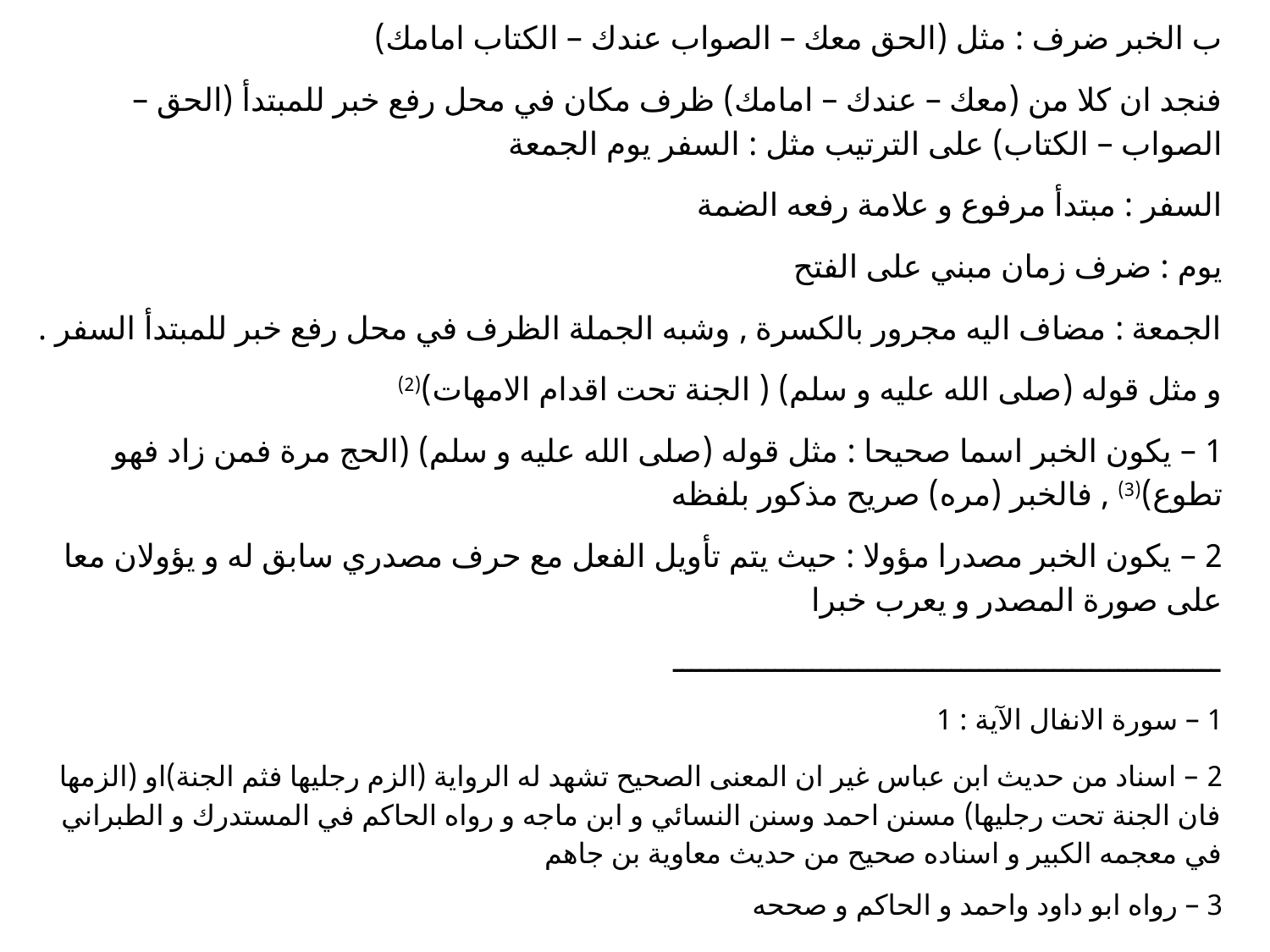

ب الخبر ضرف : مثل (الحق معك – الصواب عندك – الكتاب امامك)
فنجد ان كلا من (معك – عندك – امامك) ظرف مكان في محل رفع خبر للمبتدأ (الحق – الصواب – الكتاب) على الترتيب مثل : السفر يوم الجمعة
السفر : مبتدأ مرفوع و علامة رفعه الضمة
يوم : ضرف زمان مبني على الفتح
الجمعة : مضاف اليه مجرور بالكسرة , وشبه الجملة الظرف في محل رفع خبر للمبتدأ السفر .
و مثل قوله (صلى الله عليه و سلم) ( الجنة تحت اقدام الامهات)(2)
1 – يكون الخبر اسما صحيحا : مثل قوله (صلى الله عليه و سلم) (الحج مرة فمن زاد فهو تطوع)(3) , فالخبر (مره) صريح مذكور بلفظه
2 – يكون الخبر مصدرا مؤولا : حيث يتم تأويل الفعل مع حرف مصدري سابق له و يؤولان معا على صورة المصدر و يعرب خبرا
ـــــــــــــــــــــــــــــــــــــــــــــــــــــــــــ
1 – سورة الانفال الآية : 1
2 – اسناد من حديث ابن عباس غير ان المعنى الصحيح تشهد له الرواية (الزم رجليها فثم الجنة)او (الزمها فان الجنة تحت رجليها) مسنن احمد وسنن النسائي و ابن ماجه و رواه الحاكم في المستدرك و الطبراني في معجمه الكبير و اسناده صحيح من حديث معاوية بن جاهم
3 – رواه ابو داود واحمد و الحاكم و صححه